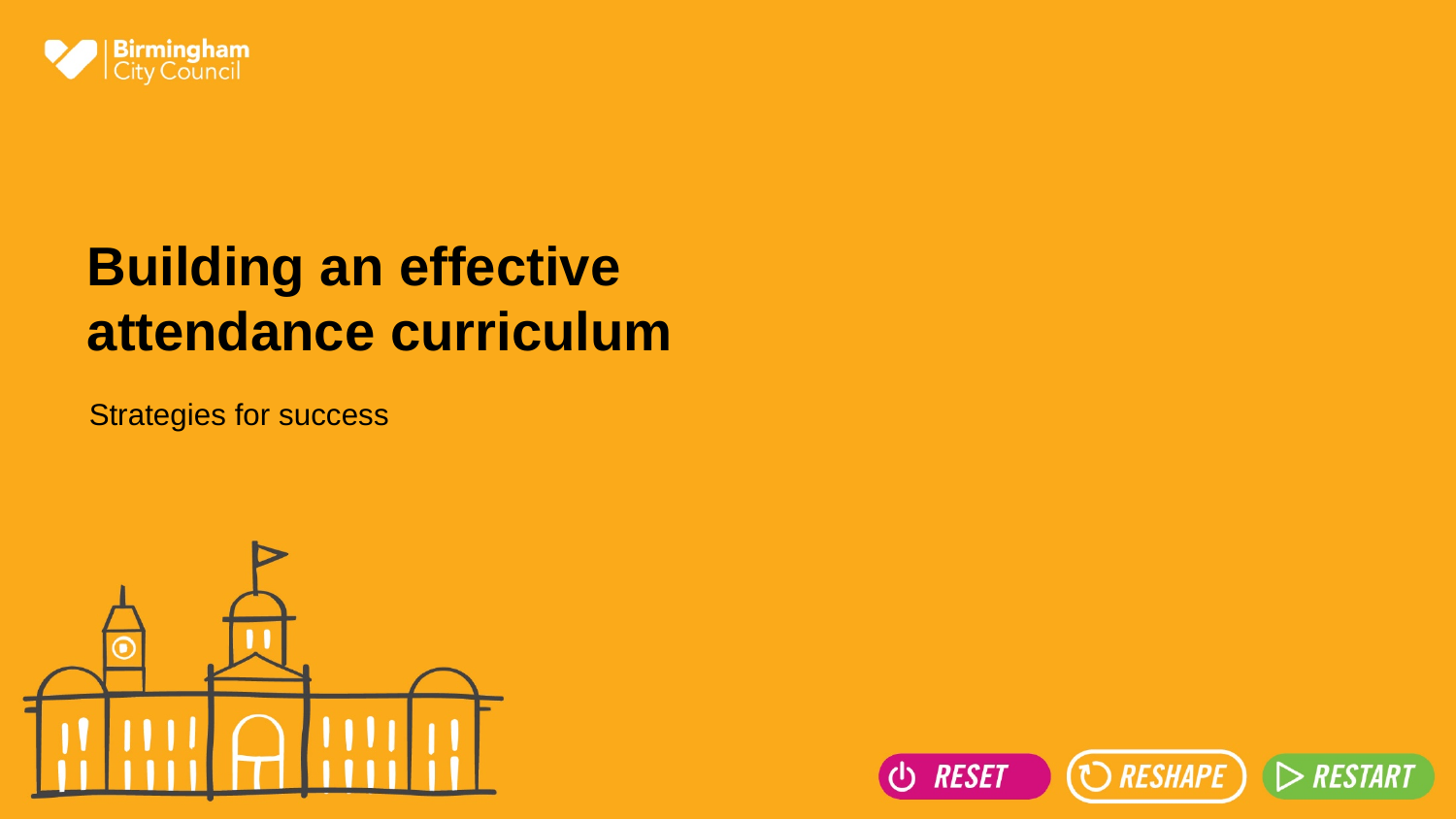

# Building an effective attendance curriculum
Strategies for success